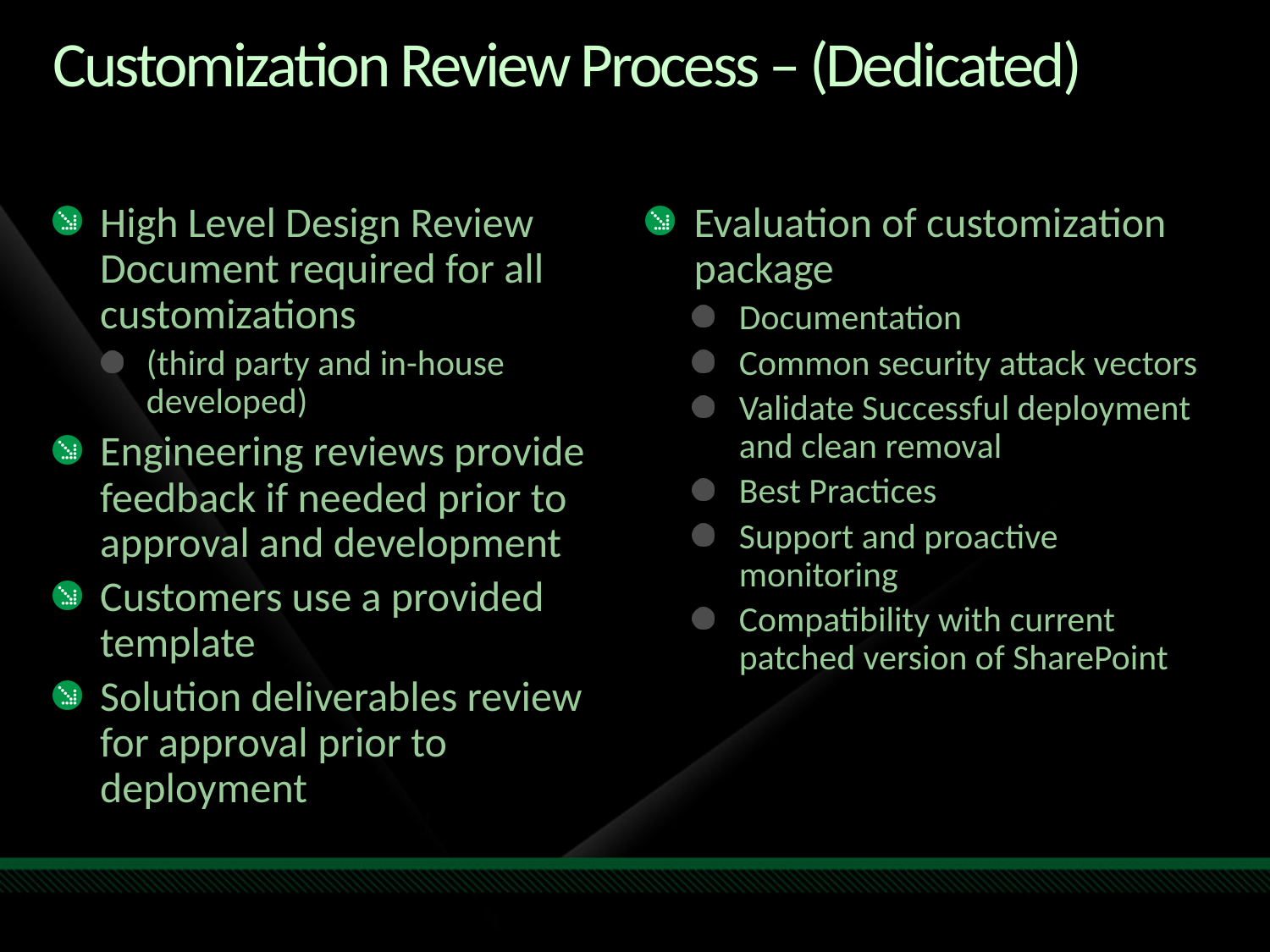

# Customization Review Process – (Dedicated)
High Level Design Review Document required for all customizations
(third party and in-house developed)
Engineering reviews provide feedback if needed prior to approval and development
Customers use a provided template
Solution deliverables review for approval prior to deployment
Evaluation of customization package
Documentation
Common security attack vectors
Validate Successful deployment and clean removal
Best Practices
Support and proactive monitoring
Compatibility with current patched version of SharePoint